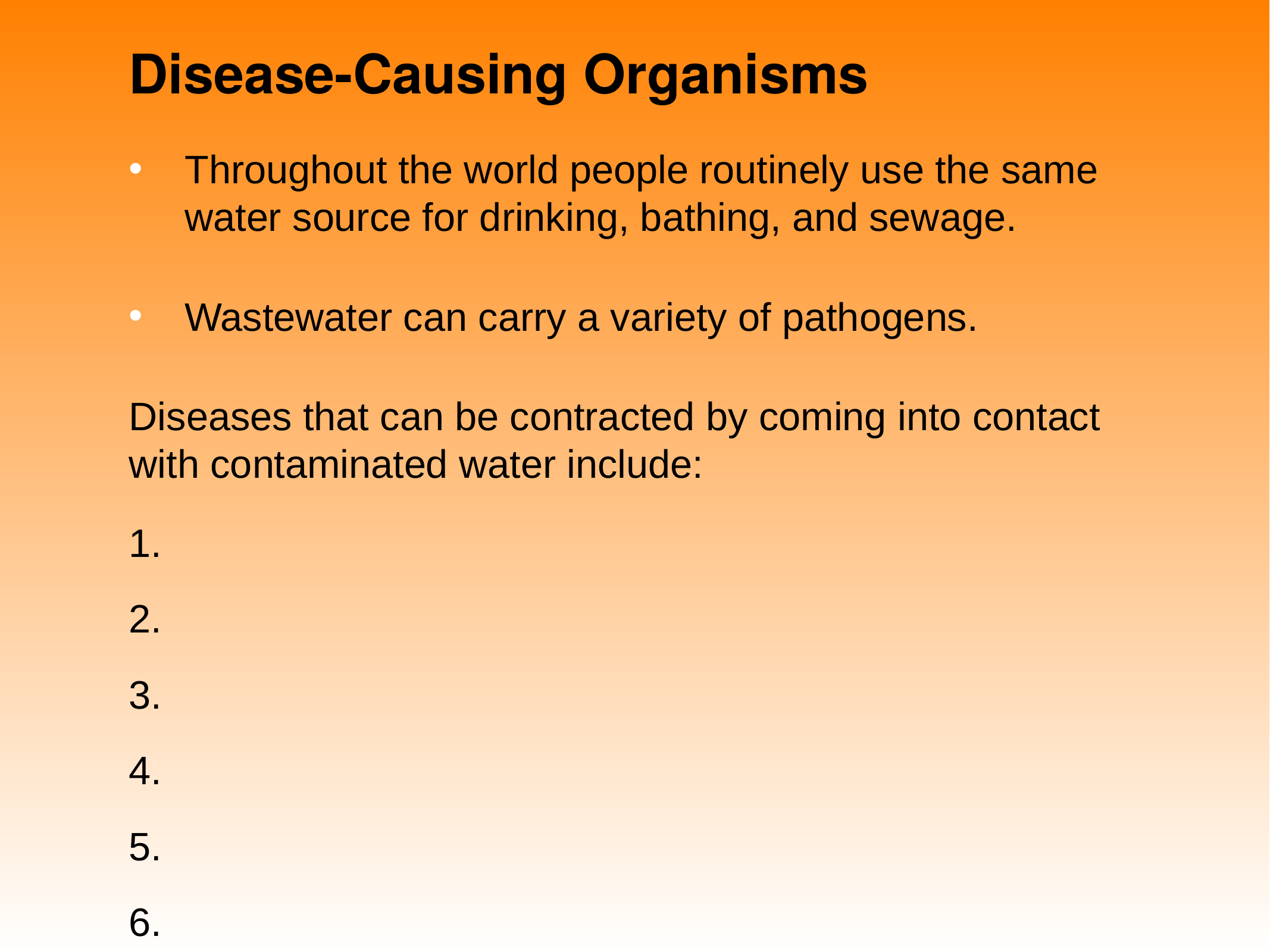

# Disease-Causing Organisms
Throughout the world people routinely use the same water source for drinking, bathing, and sewage.
Wastewater can carry a variety of pathogens.
Diseases that can be contracted by coming into contact with contaminated water include:
1.
2.
3.
4.
5.
6.